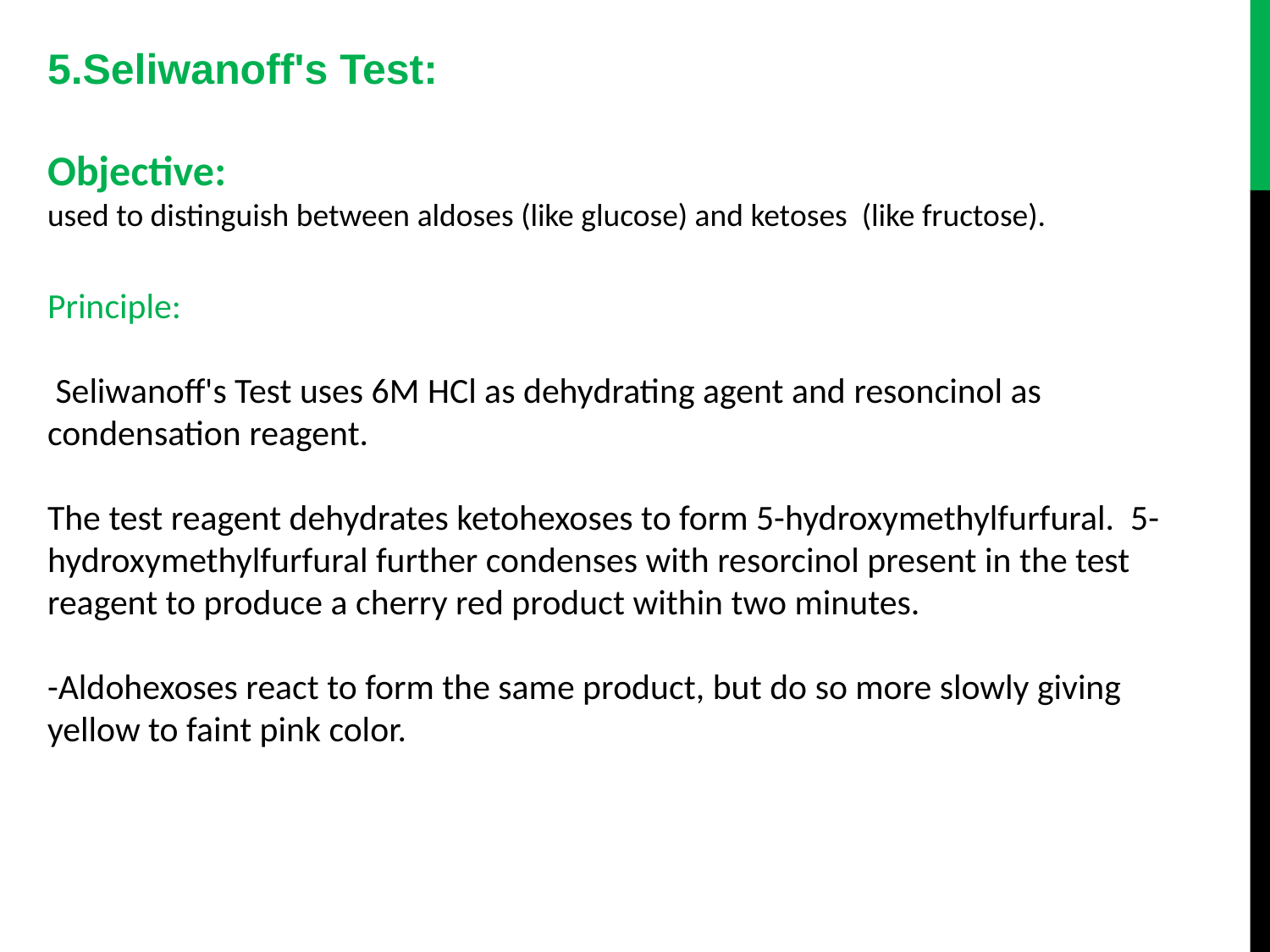

5.Seliwanoff's Test:

Objective:
used to distinguish between aldoses (like glucose) and ketoses  (like fructose).

Principle:

 Seliwanoff's Test uses 6M HCl as dehydrating agent and resoncinol as condensation reagent.

The test reagent dehydrates ketohexoses to form 5-hydroxymethylfurfural.  5-hydroxymethylfurfural further condenses with resorcinol present in the test reagent to produce a cherry red product within two minutes.

-Aldohexoses react to form the same product, but do so more slowly giving yellow to faint pink color.